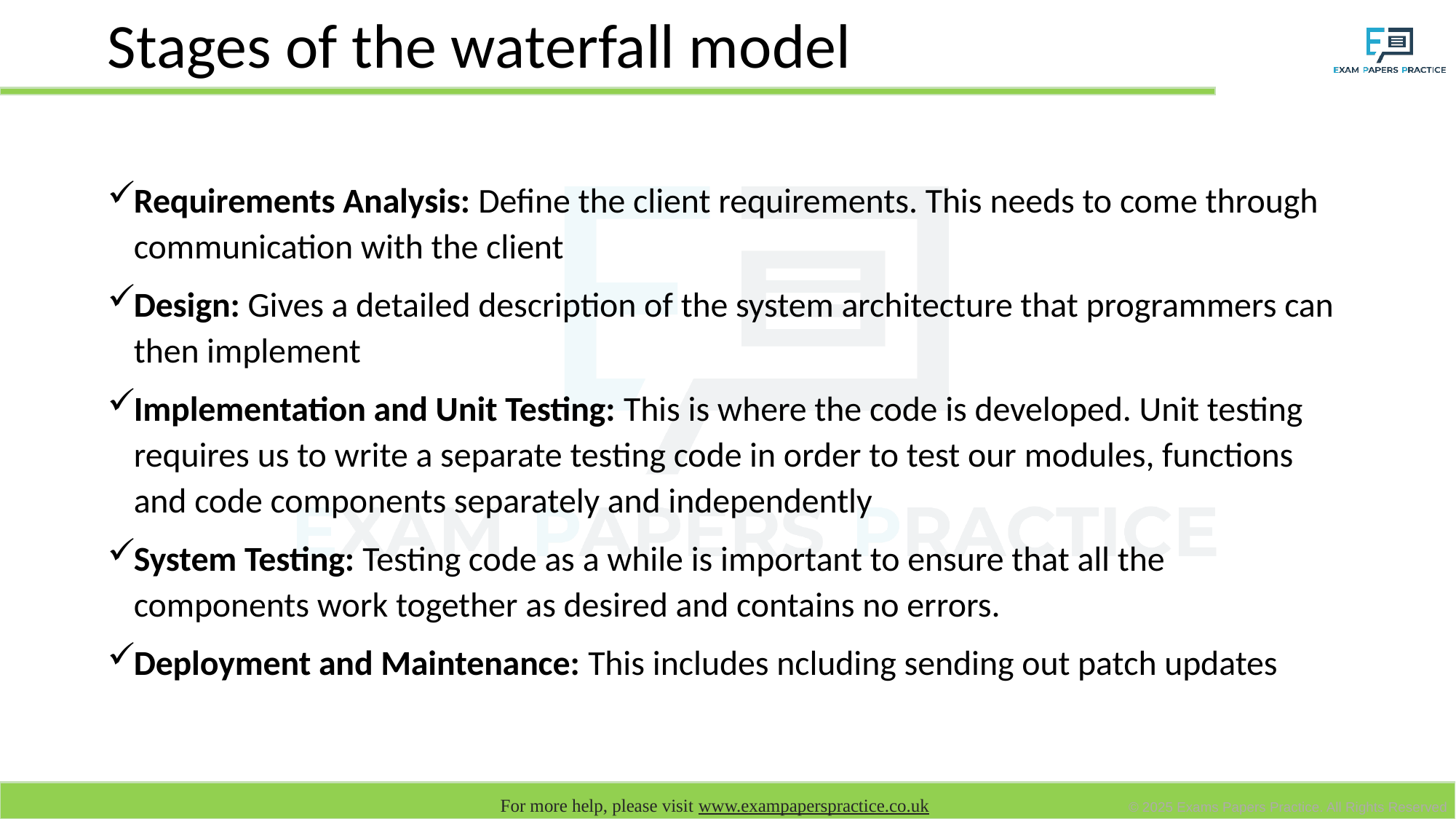

# Stages of the waterfall model
Requirements Analysis: Define the client requirements. This needs to come through communication with the client
Design: Gives a detailed description of the system architecture that programmers can then implement
Implementation and Unit Testing: This is where the code is developed. Unit testing requires us to write a separate testing code in order to test our modules, functions and code components separately and independently
System Testing: Testing code as a while is important to ensure that all the components work together as desired and contains no errors.
Deployment and Maintenance: This includes ncluding sending out patch updates